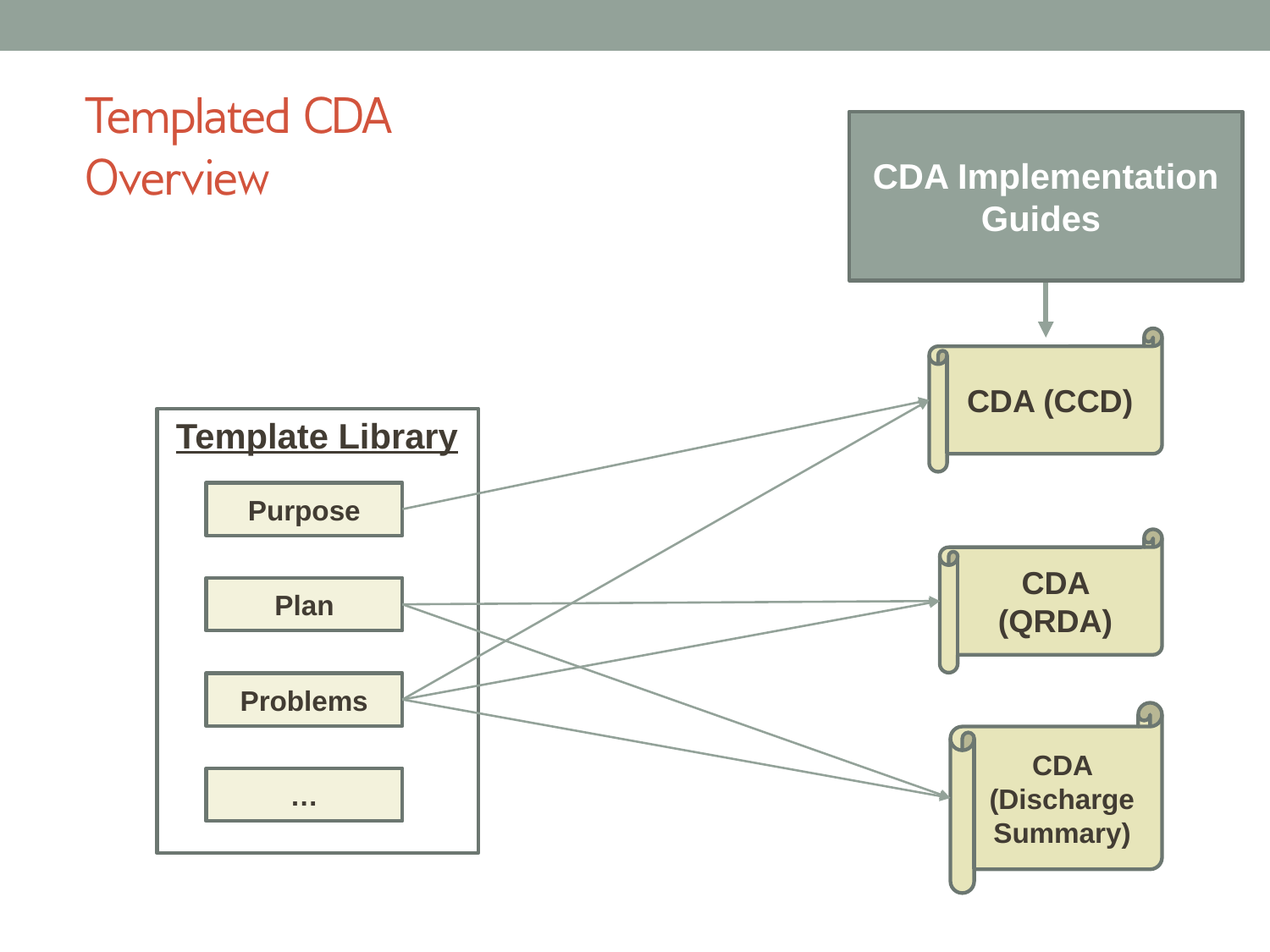

# Templated CDA Overview
CDA Implementation Guides
CDA (CCD)
Template Library

Purpose
CDA (QRDA)
Plan
Problems
CDA (Discharge Summary)
…